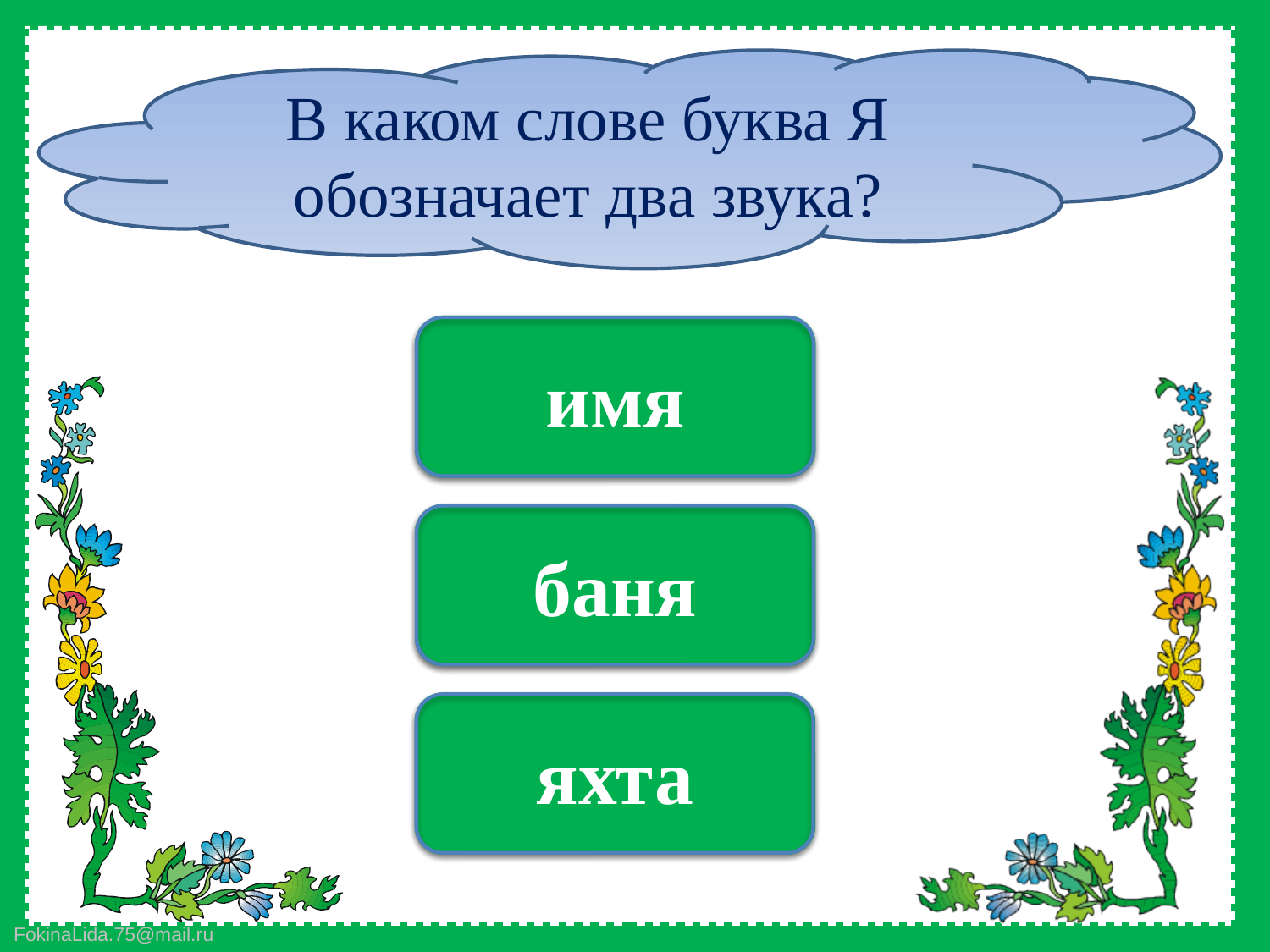

В каком слове буква Я обозначает два звука?
нет
имя

нет
баня

да
яхта